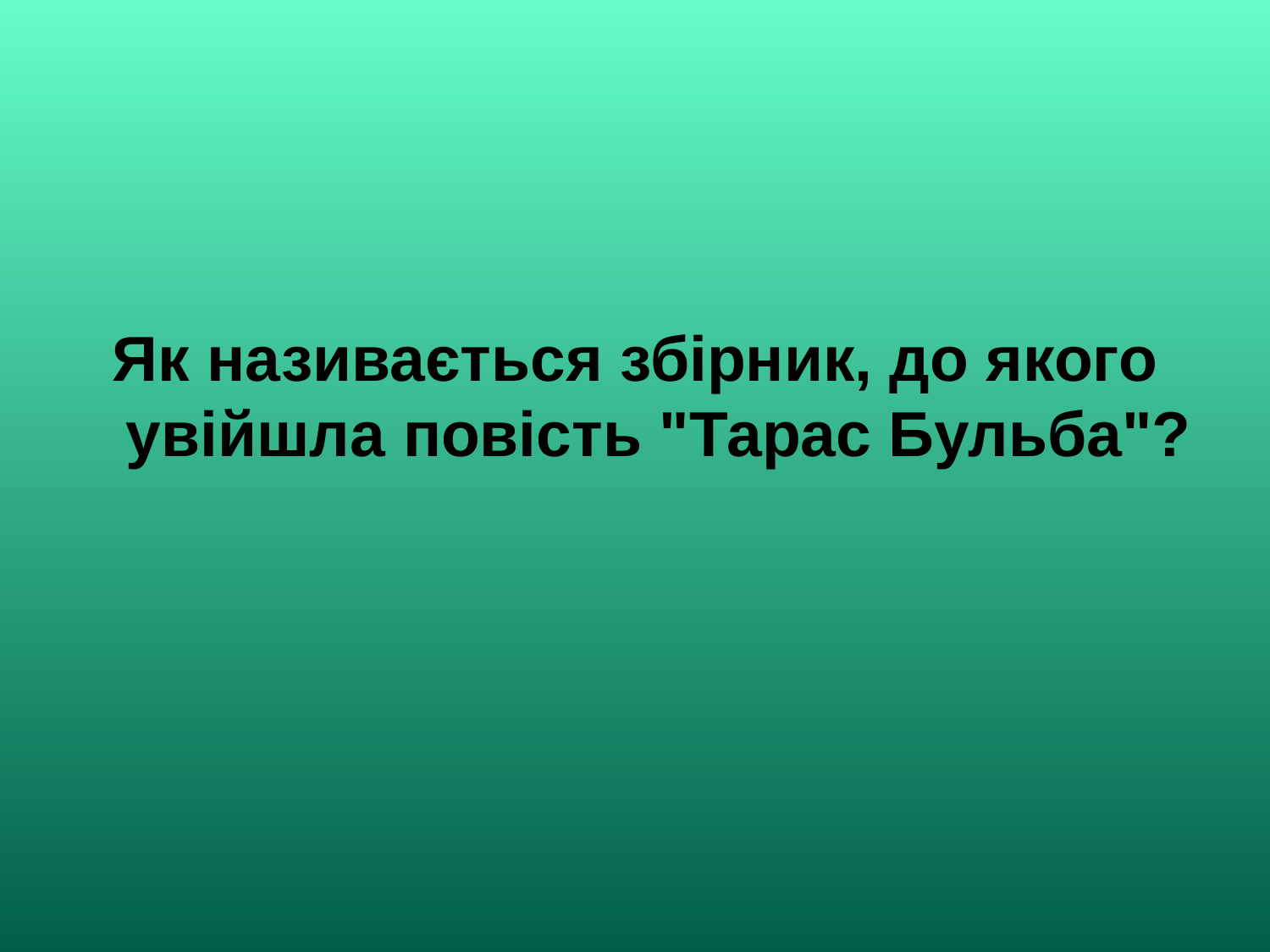

Як називається збірник, до якого увійшла повість "Тарас Бульба"?